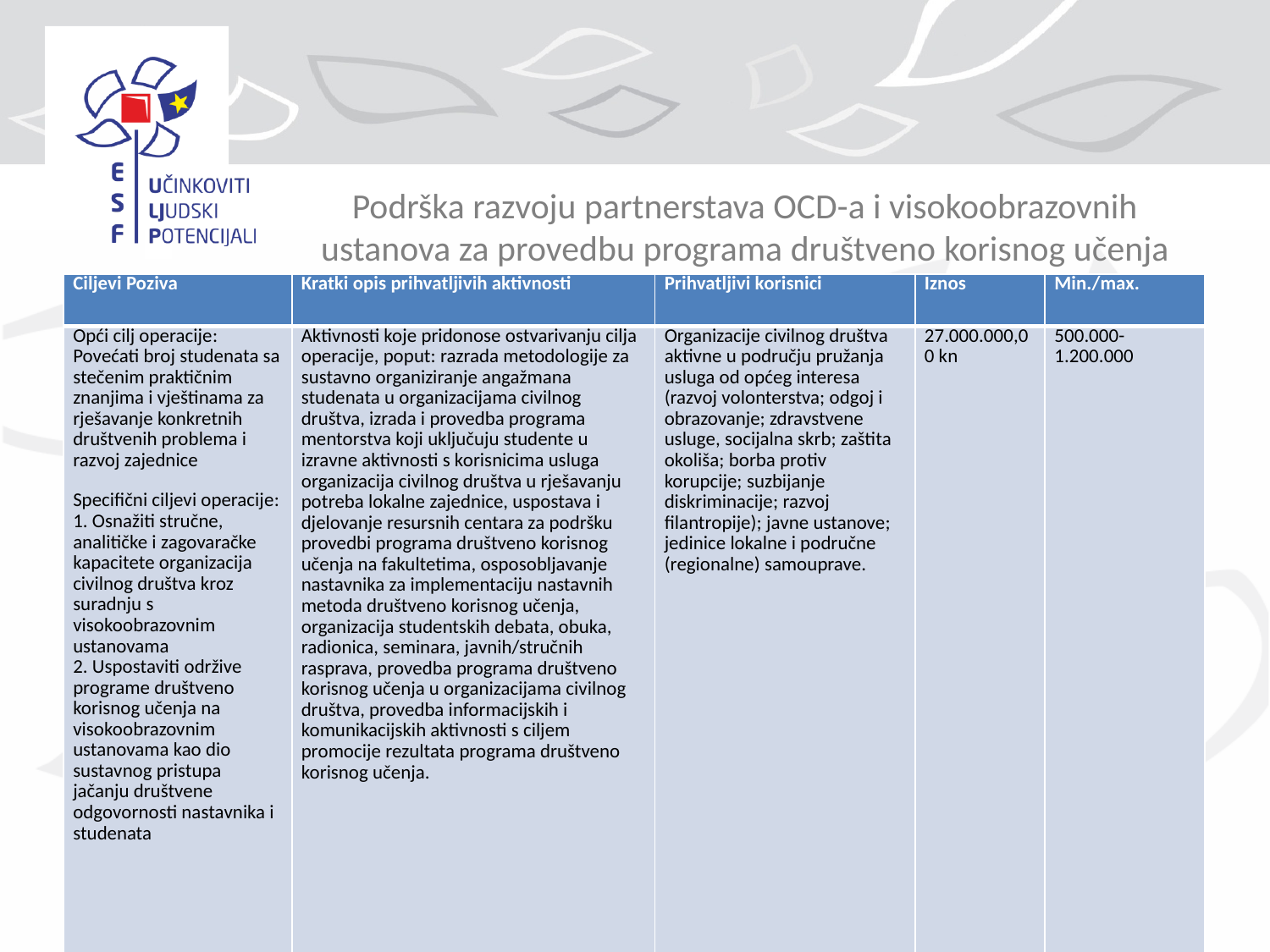

# Podrška razvoju partnerstava OCD-a i visokoobrazovnih ustanova za provedbu programa društveno korisnog učenja
| Ciljevi Poziva | Kratki opis prihvatljivih aktivnosti | Prihvatljivi korisnici | Iznos | Min./max. |
| --- | --- | --- | --- | --- |
| Opći cilj operacije: Povećati broj studenata sa stečenim praktičnim znanjima i vještinama za rješavanje konkretnih društvenih problema i razvoj zajednice Specifični ciljevi operacije: 1. Osnažiti stručne, analitičke i zagovaračke kapacitete organizacija civilnog društva kroz suradnju s visokoobrazovnim ustanovama 2. Uspostaviti održive programe društveno korisnog učenja na visokoobrazovnim ustanovama kao dio sustavnog pristupa jačanju društvene odgovornosti nastavnika i studenata | Aktivnosti koje pridonose ostvarivanju cilja operacije, poput: razrada metodologije za sustavno organiziranje angažmana studenata u organizacijama civilnog društva, izrada i provedba programa mentorstva koji uključuju studente u izravne aktivnosti s korisnicima usluga organizacija civilnog društva u rješavanju potreba lokalne zajednice, uspostava i djelovanje resursnih centara za podršku provedbi programa društveno korisnog učenja na fakultetima, osposobljavanje nastavnika za implementaciju nastavnih metoda društveno korisnog učenja, organizacija studentskih debata, obuka, radionica, seminara, javnih/stručnih rasprava, provedba programa društveno korisnog učenja u organizacijama civilnog društva, provedba informacijskih i komunikacijskih aktivnosti s ciljem promocije rezultata programa društveno korisnog učenja. | Organizacije civilnog društva aktivne u području pružanja usluga od općeg interesa (razvoj volonterstva; odgoj i obrazovanje; zdravstvene usluge, socijalna skrb; zaštita okoliša; borba protiv korupcije; suzbijanje diskriminacije; razvoj filantropije); javne ustanove; jedinice lokalne i područne (regionalne) samouprave. | 27.000.000,00 kn | 500.000-1.200.000 |